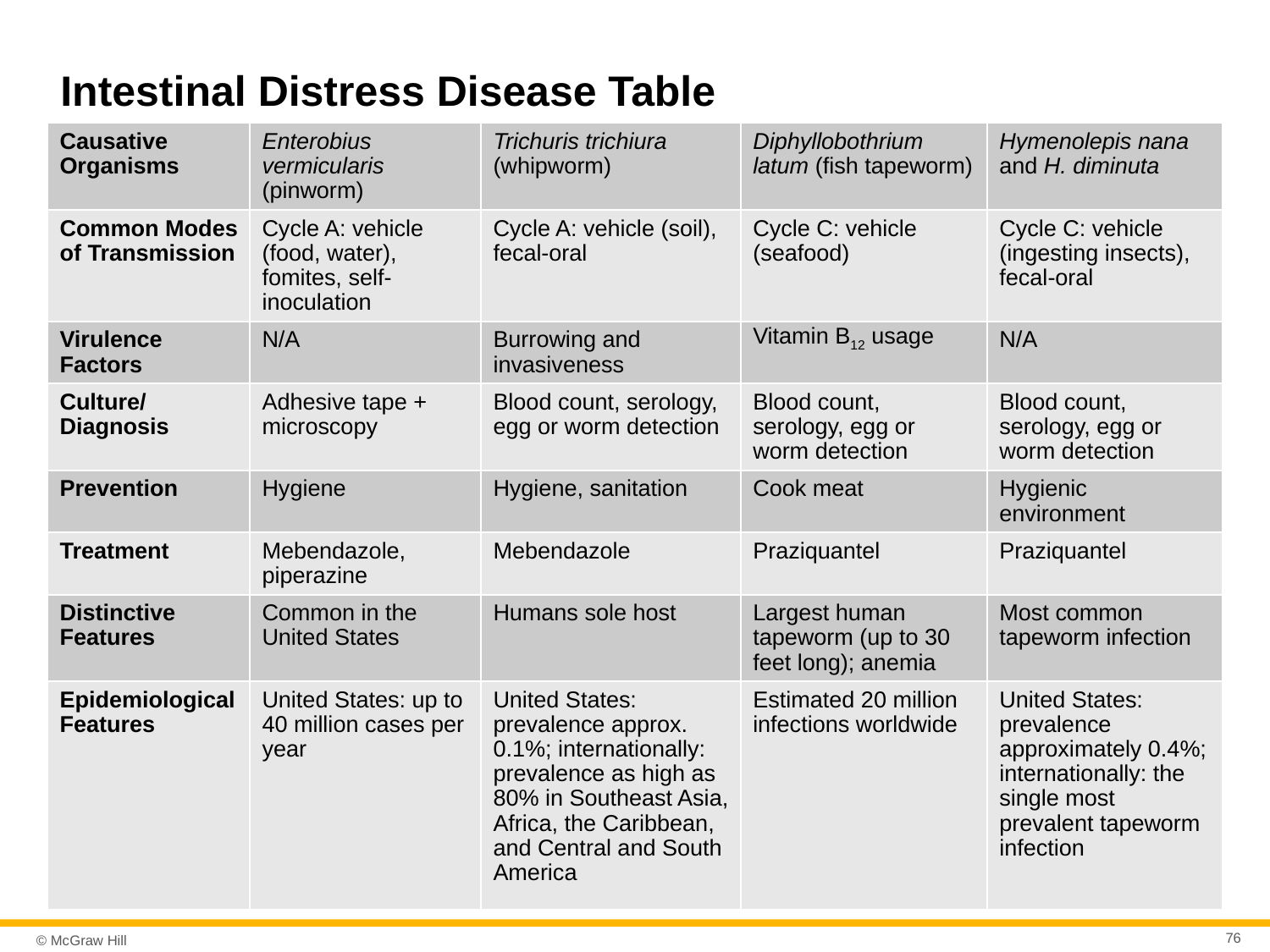

# Intestinal Distress Disease Table
| Causative Organisms | Enterobius vermicularis (pinworm) | Trichuris trichiura (whipworm) | Diphyllobothrium latum (fish tapeworm) | Hymenolepis nana and H. diminuta |
| --- | --- | --- | --- | --- |
| Common Modes of Transmission | Cycle A: vehicle (food, water), fomites, self-inoculation | Cycle A: vehicle (soil), fecal-oral | Cycle C: vehicle (seafood) | Cycle C: vehicle (ingesting insects), fecal-oral |
| Virulence Factors | N/A | Burrowing and invasiveness | Vitamin B12 usage | N/A |
| Culture/ Diagnosis | Adhesive tape + microscopy | Blood count, serology, egg or worm detection | Blood count, serology, egg or worm detection | Blood count, serology, egg or worm detection |
| Prevention | Hygiene | Hygiene, sanitation | Cook meat | Hygienic environment |
| Treatment | Mebendazole, piperazine | Mebendazole | Praziquantel | Praziquantel |
| Distinctive Features | Common in the United States | Humans sole host | Largest human tapeworm (up to 30 feet long); anemia | Most common tapeworm infection |
| Epidemiological Features | United States: up to 40 million cases per year | United States: prevalence approx. 0.1%; internationally: prevalence as high as 80% in Southeast Asia, Africa, the Caribbean, and Central and South America | Estimated 20 million infections worldwide | United States: prevalence approximately 0.4%; internationally: the single most prevalent tapeworm infection |